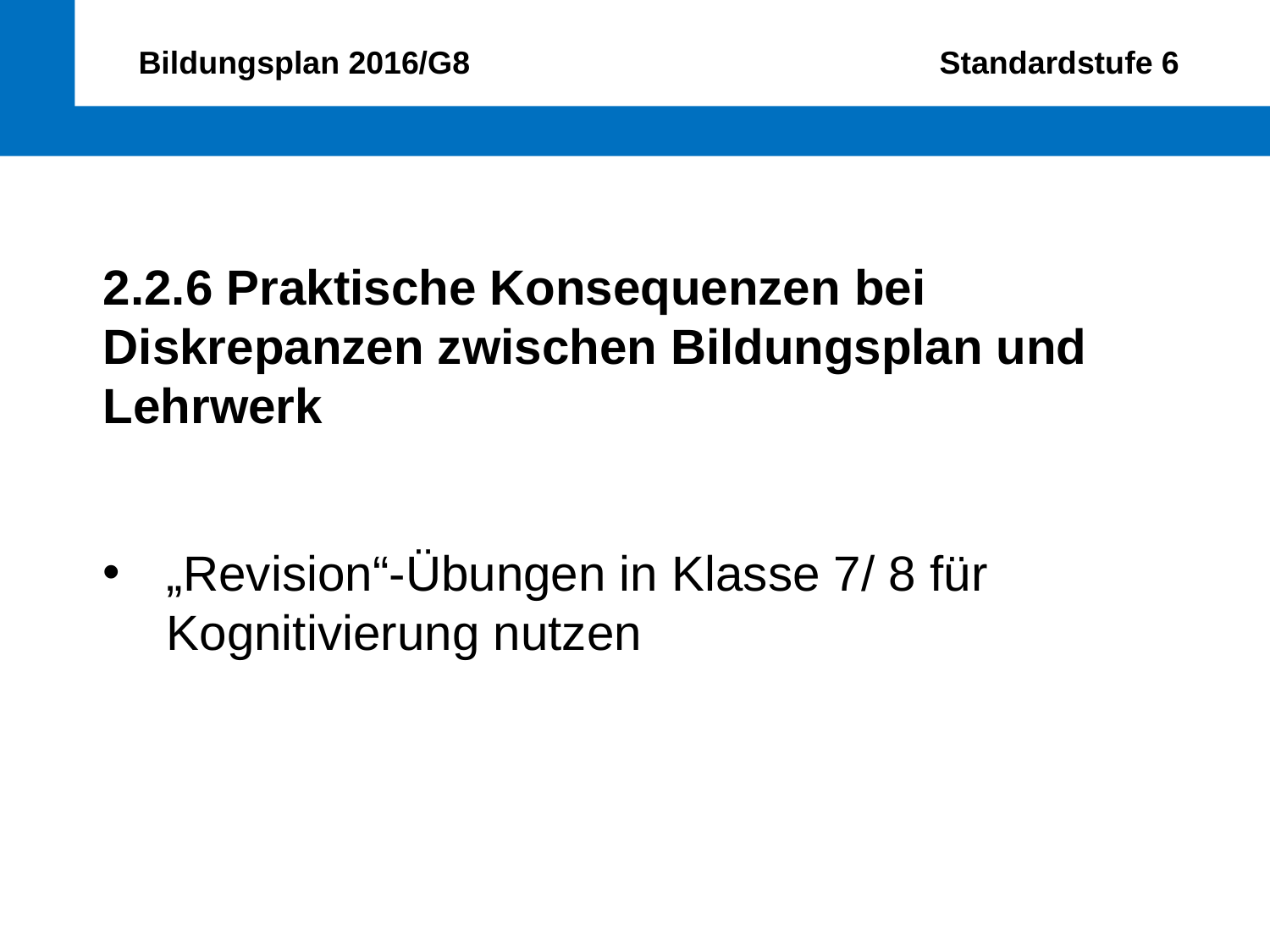

Bildungsplan 2016/G8                                                     Standardstufe 6

2.2.6 Praktische Konsequenzen bei 	Diskrepanzen zwischen Bildungsplan und 	Lehrwerk

„Revision“-Übungen in Klasse 7/ 8 für Kognitivierung nutzen